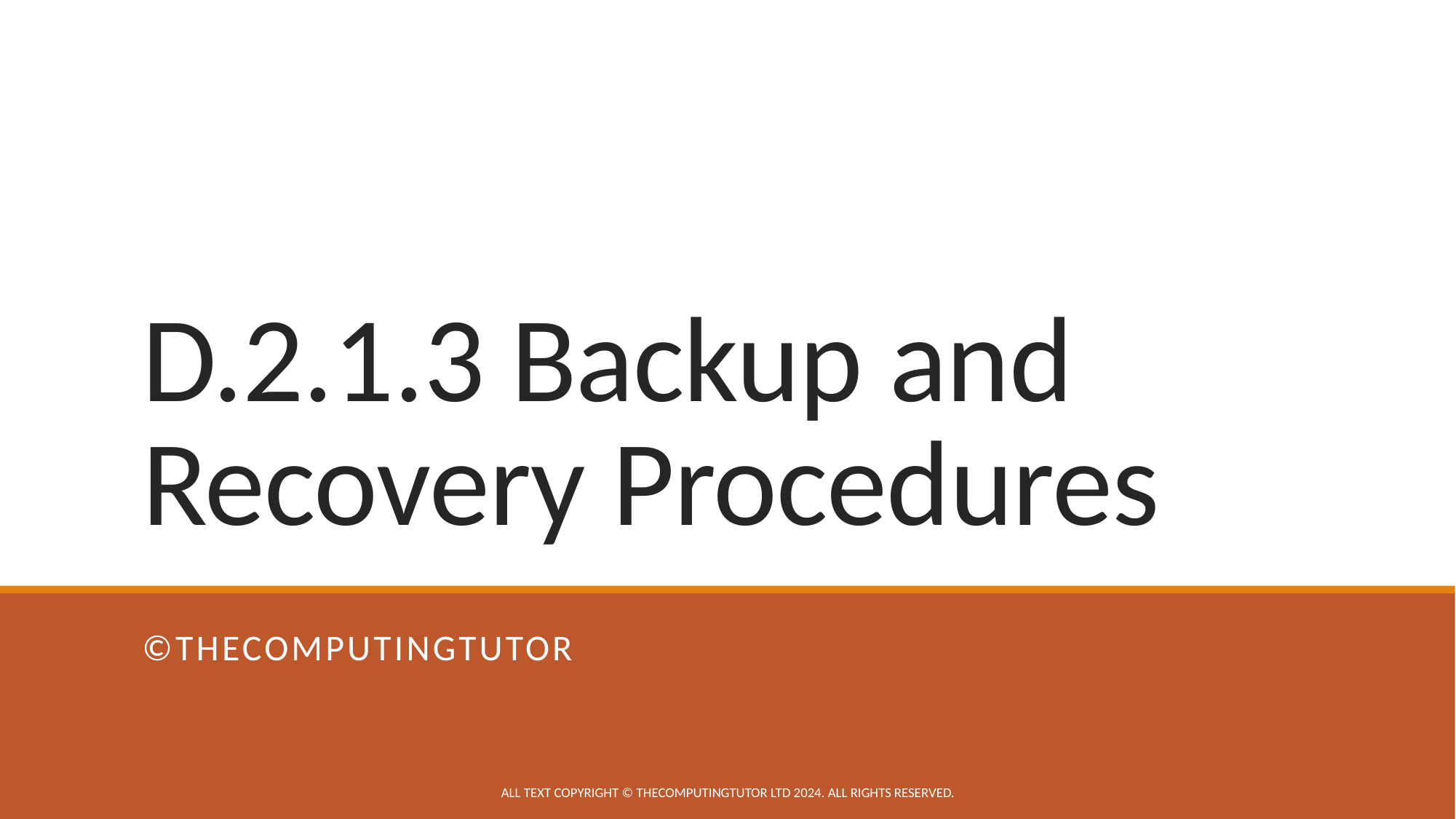

# D.2.1.3 Backup and Recovery Procedures

©TheComputingTutor

All text copyright © TheComputingTutor Ltd 2024. All rights Reserved.